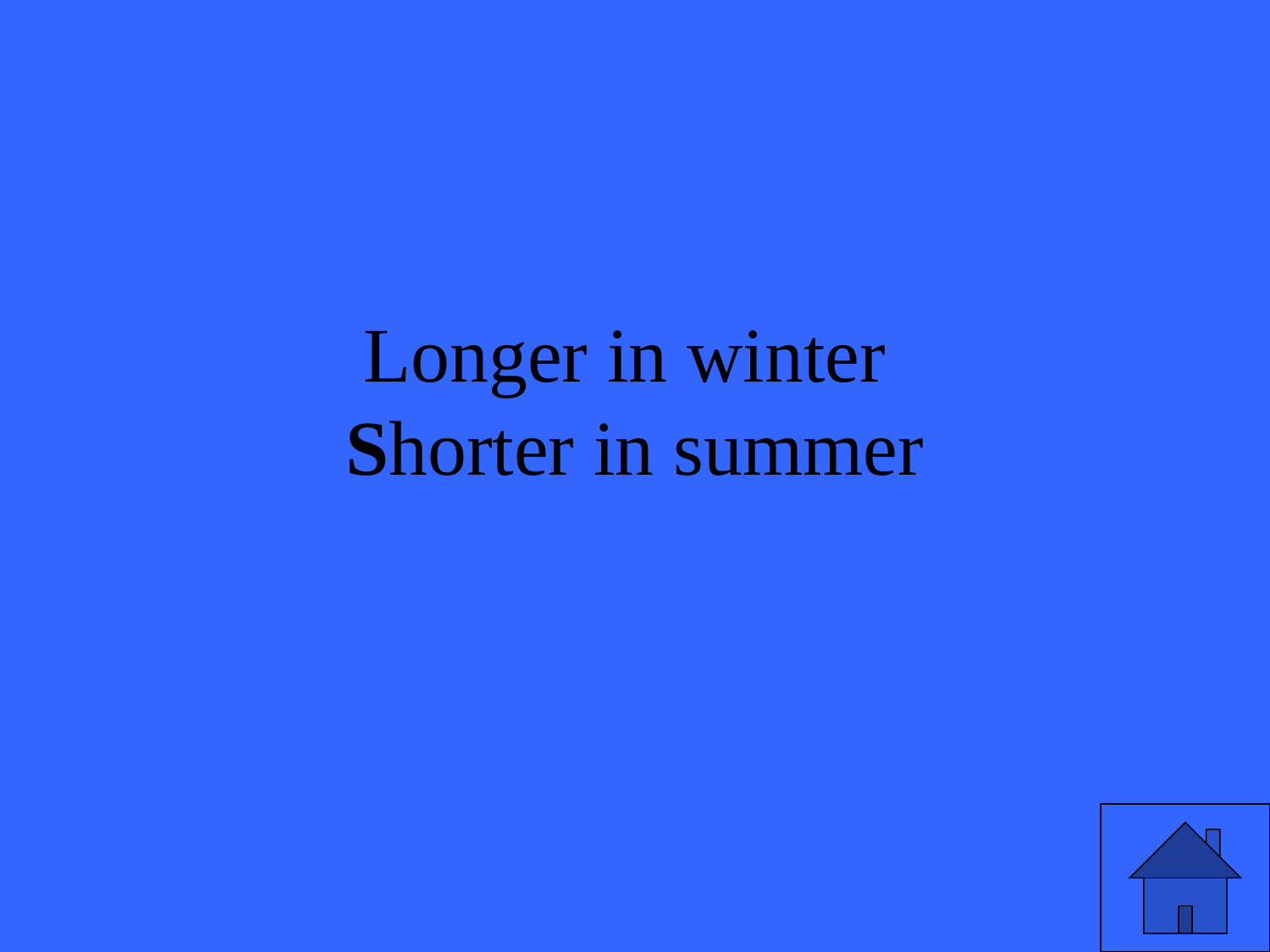

# Longer in winter Shorter in summer